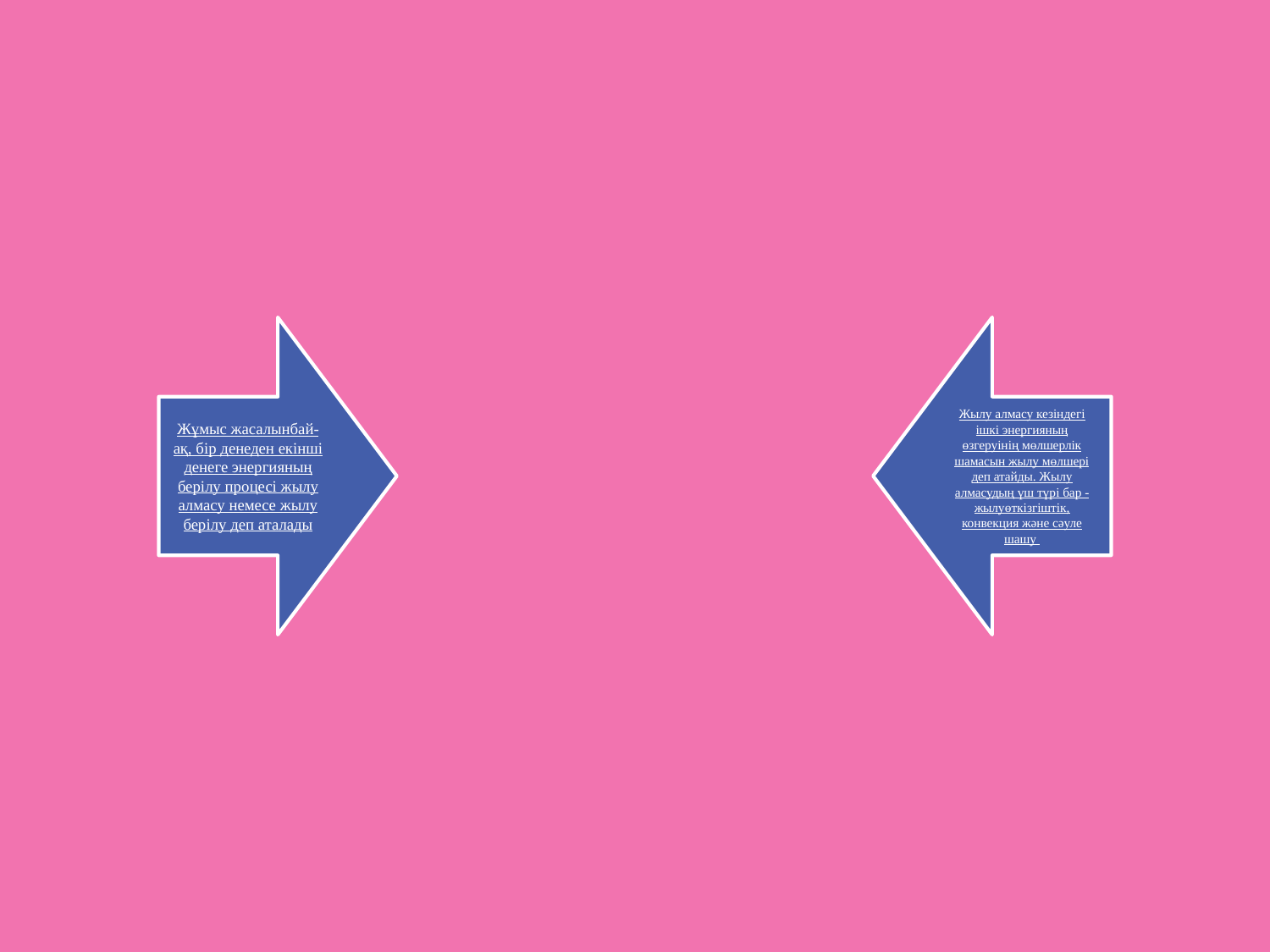

14
Жұмыс жасалынбай-ақ, бiр денеден екiншi денеге энергияның берiлу процесi жылу алмасу немесе жылу берiлу деп аталады
Жылу алмасу кезiндегi iшкi энергияның өзгеруiнiң мөлшерлiк шамасын жылу мөлшерi деп атайды. Жылу алмасудың үш түрi бар - жылуөткiзгiштiк, конвекция және сәуле шашу
15